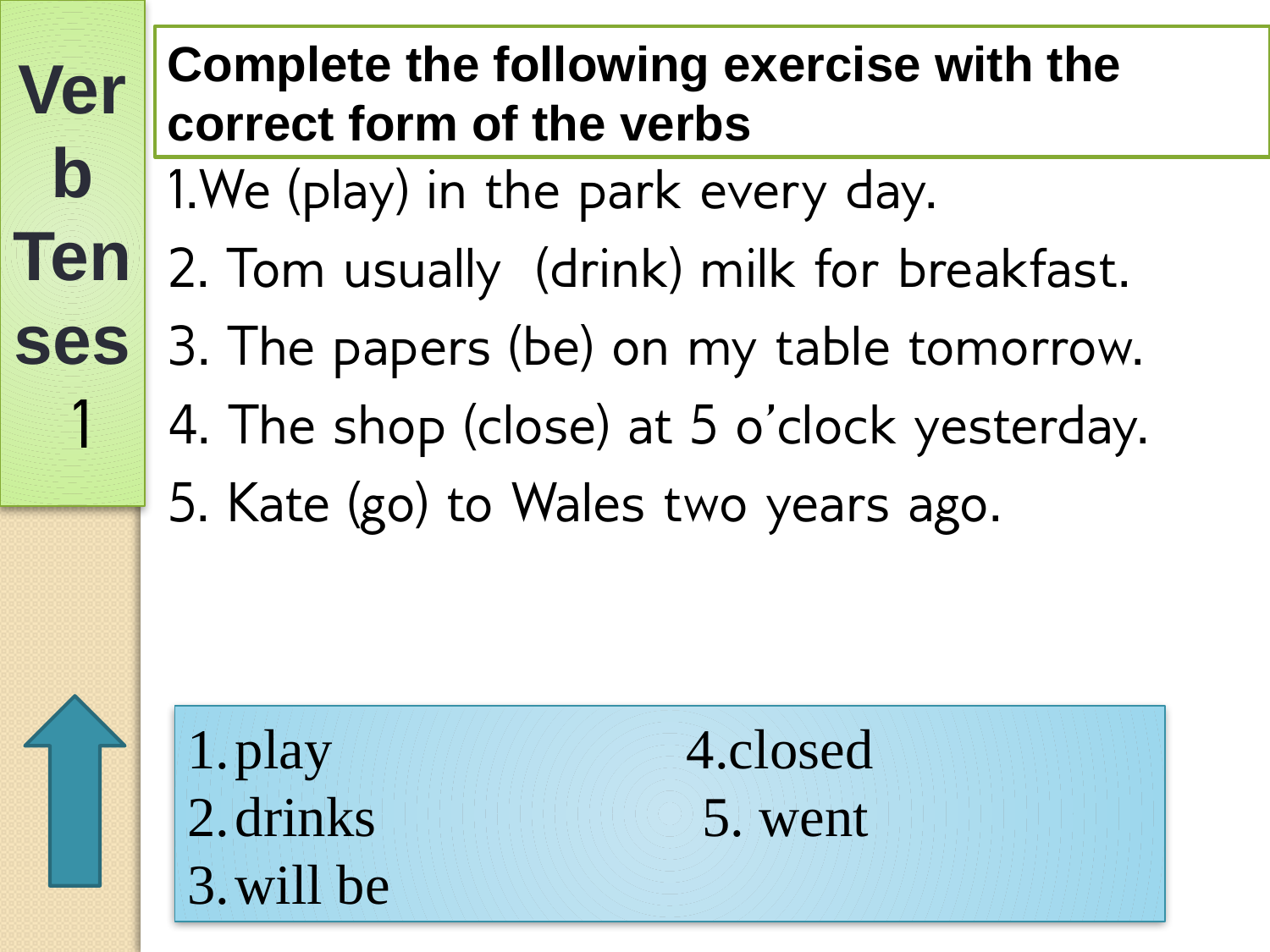

# Verb Tenses 1
Complete the following exercise with the correct form of the verbs
1.We (play) in the park every day.
2. Tom usually  (drink) milk for breakfast.
3. The papers (be) on my table tomorrow.
4. The shop (close) at 5 o’clock yesterday.
5. Kate (go) to Wales two years ago.

play                         4.closed
drinks                       5. went
will be